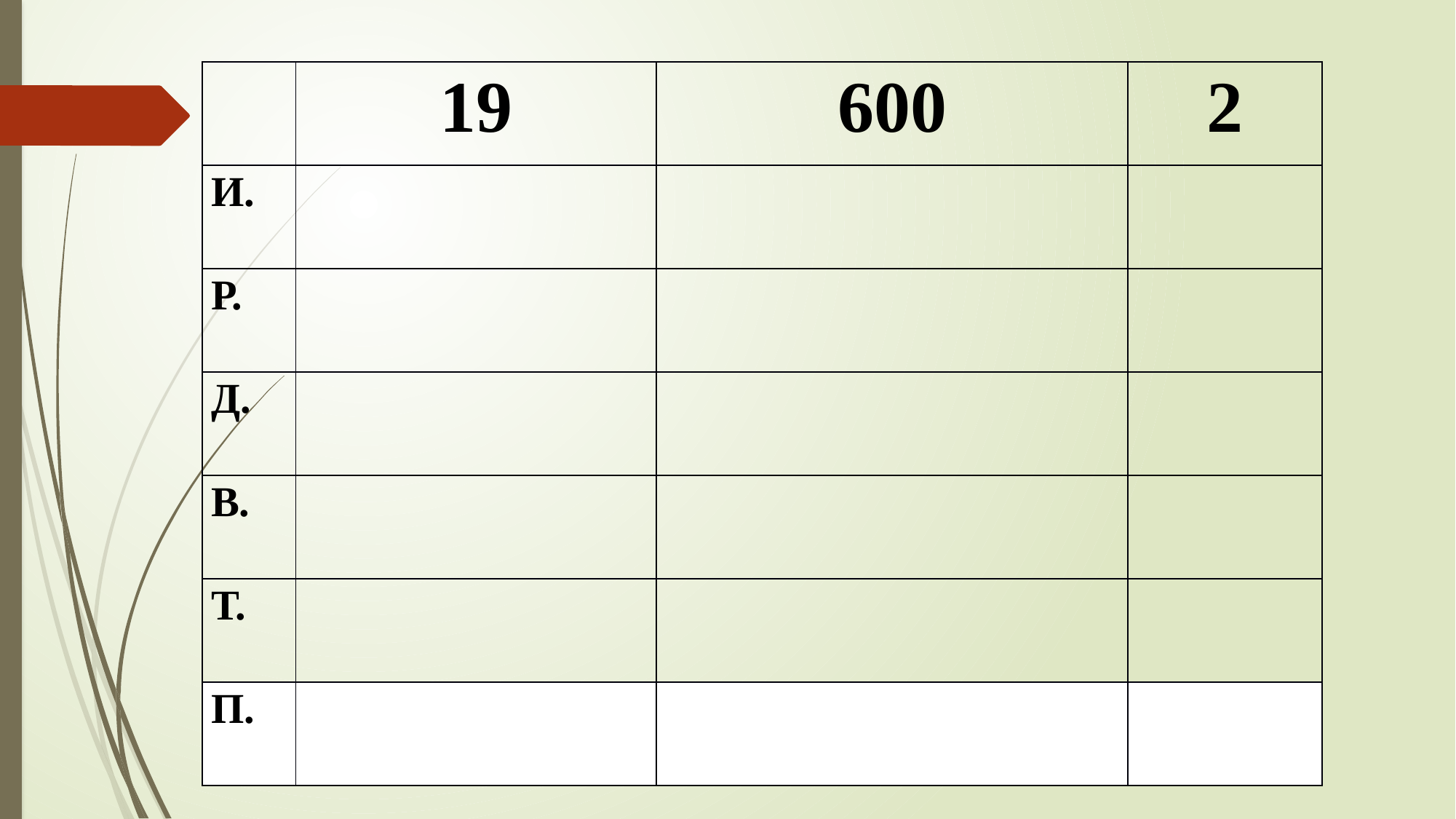

|  | 19 | 600 | 2 |
| --- | --- | --- | --- |
| И. |  |  |  |
| Р. |  |  |  |
| Д. |  |  |  |
| В. |  |  |  |
| Т. |  |  |  |
| П. |  |  |  |